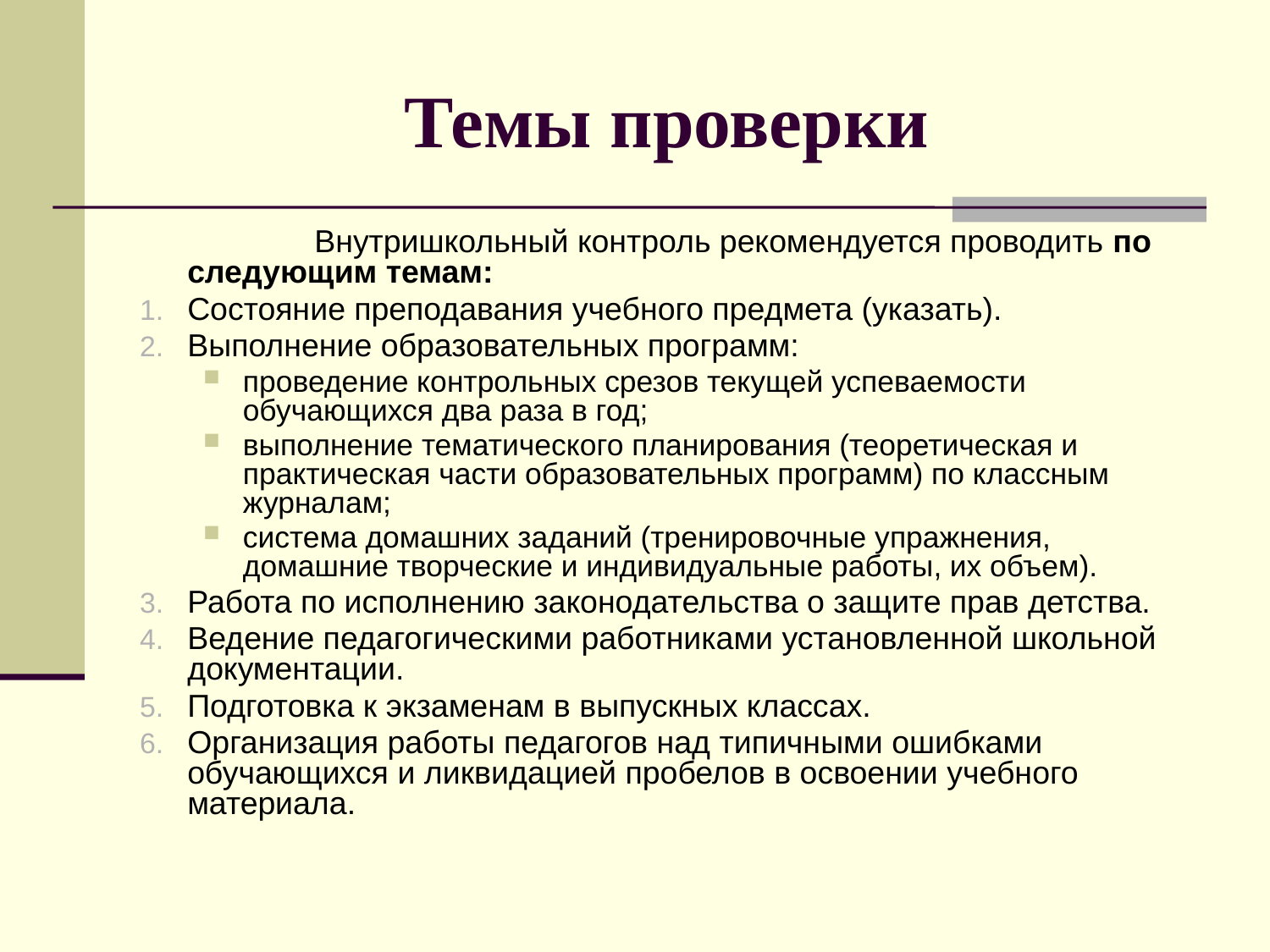

# Темы проверки
		Внутришкольный контроль рекомендуется проводить по следующим темам:
Состояние преподавания учебного предмета (указать).
Выполнение образовательных программ:
проведение контрольных срезов текущей успеваемости обучающихся два раза в год;
выполнение тематического планирования (теоретическая и практическая части образовательных программ) по классным журналам;
система домашних заданий (тренировочные упражнения, домашние творческие и индивидуальные работы, их объем).
Работа по исполнению законодательства о защите прав детства.
Ведение педагогическими работниками установленной школьной документации.
Подготовка к экзаменам в выпускных классах.
Организация работы педагогов над типичными ошибками обучающихся и ликвидацией пробелов в освоении учебного материала.